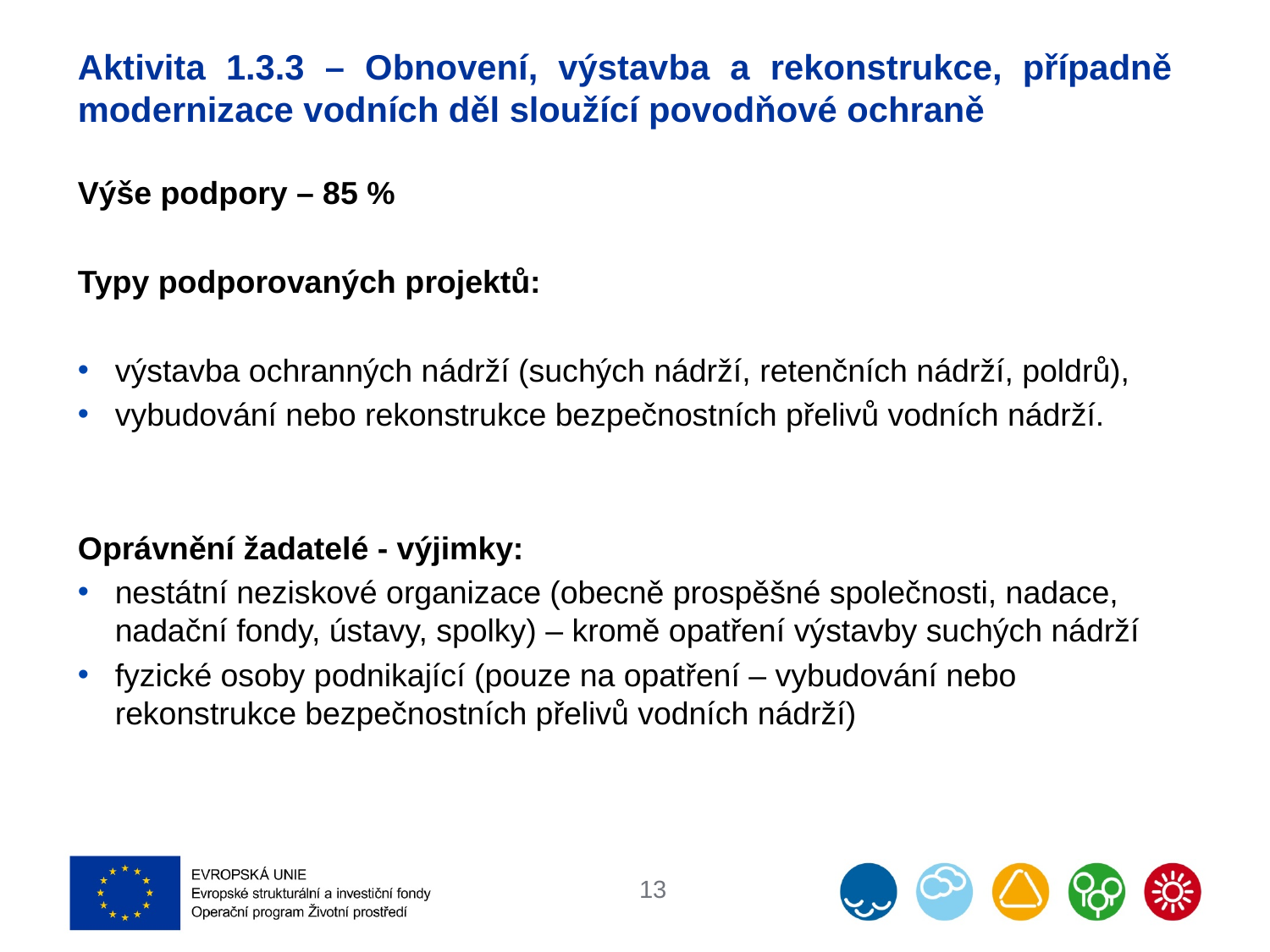

# Aktivita 1.3.3 – Obnovení, výstavba a rekonstrukce, případně modernizace vodních děl sloužící povodňové ochraně
Výše podpory – 85 %

Typy podporovaných projektů:

výstavba ochranných nádrží (suchých nádrží, retenčních nádrží, poldrů),
vybudování nebo rekonstrukce bezpečnostních přelivů vodních nádrží.

Oprávnění žadatelé - výjimky:
nestátní neziskové organizace (obecně prospěšné společnosti, nadace, nadační fondy, ústavy, spolky) – kromě opatření výstavby suchých nádrží
fyzické osoby podnikající (pouze na opatření – vybudování nebo rekonstrukce bezpečnostních přelivů vodních nádrží)
13